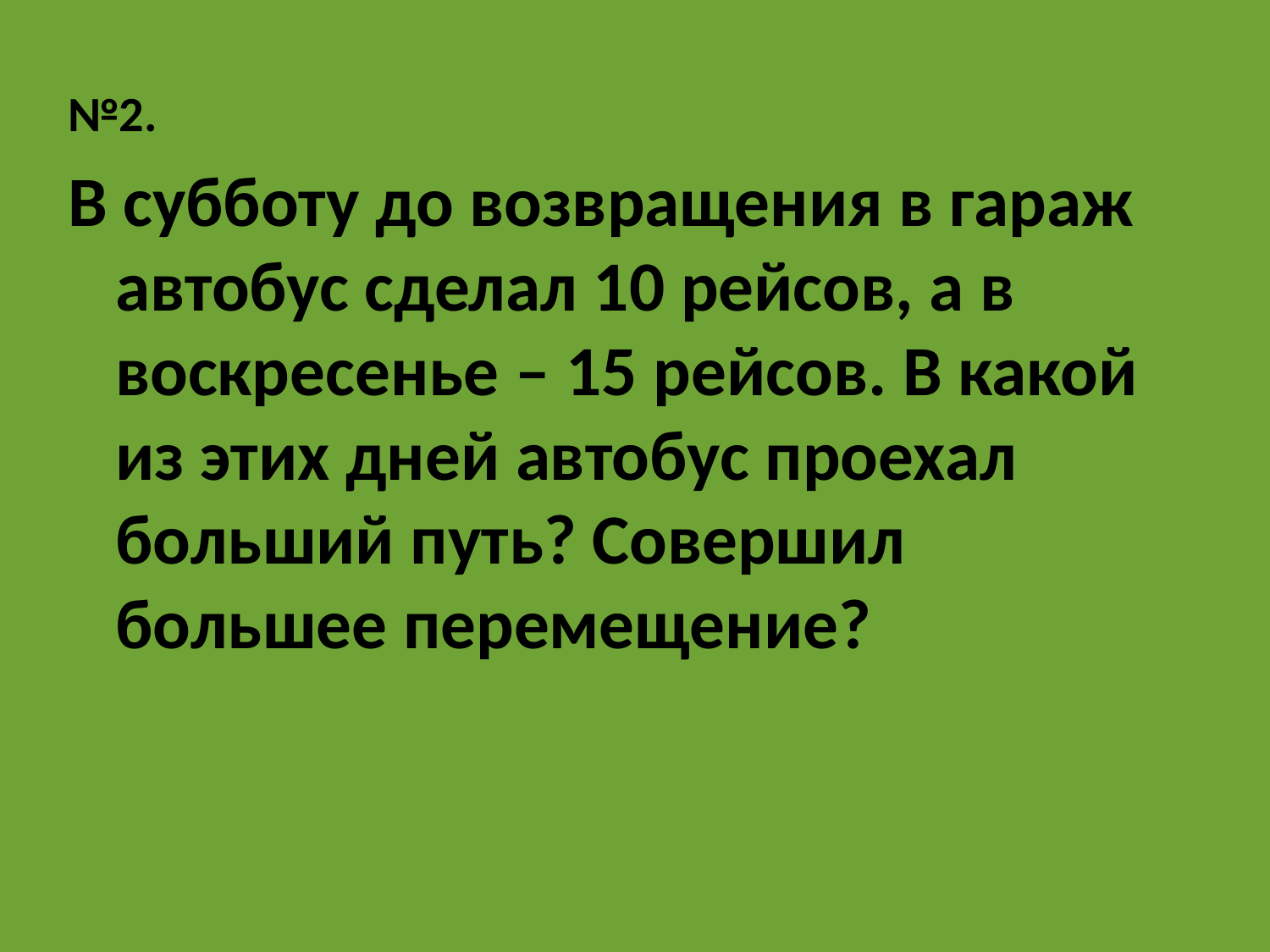

№2.
В субботу до возвращения в гараж автобус сделал 10 рейсов, а в воскресенье – 15 рейсов. В какой из этих дней автобус проехал больший путь? Совершил большее перемещение?